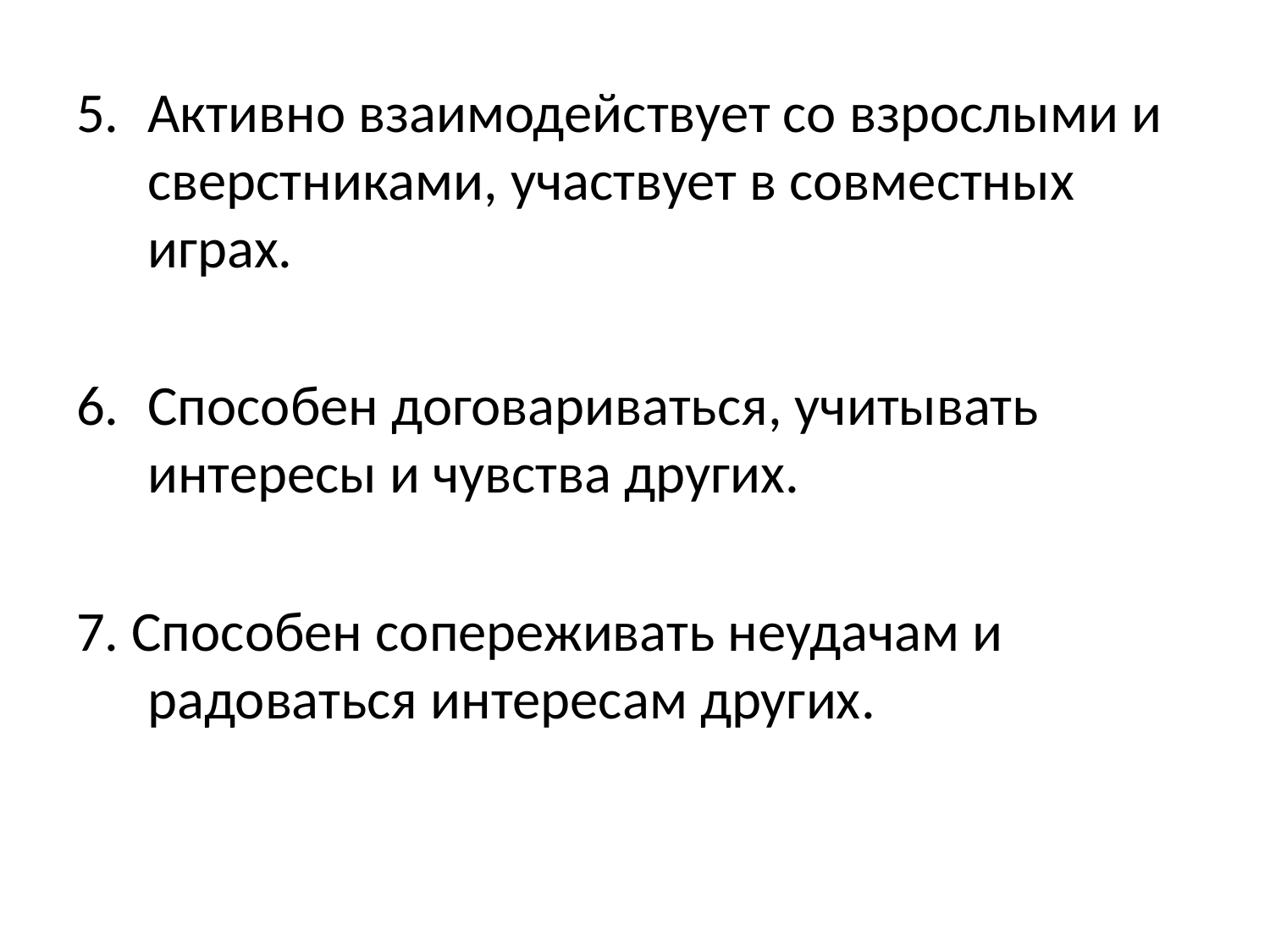

Активно взаимодействует со взрослыми и сверстниками, участвует в совместных играх.

Способен договариваться, учитывать интересы и чувства других.

7. Способен сопереживать неудачам и радоваться интересам других.